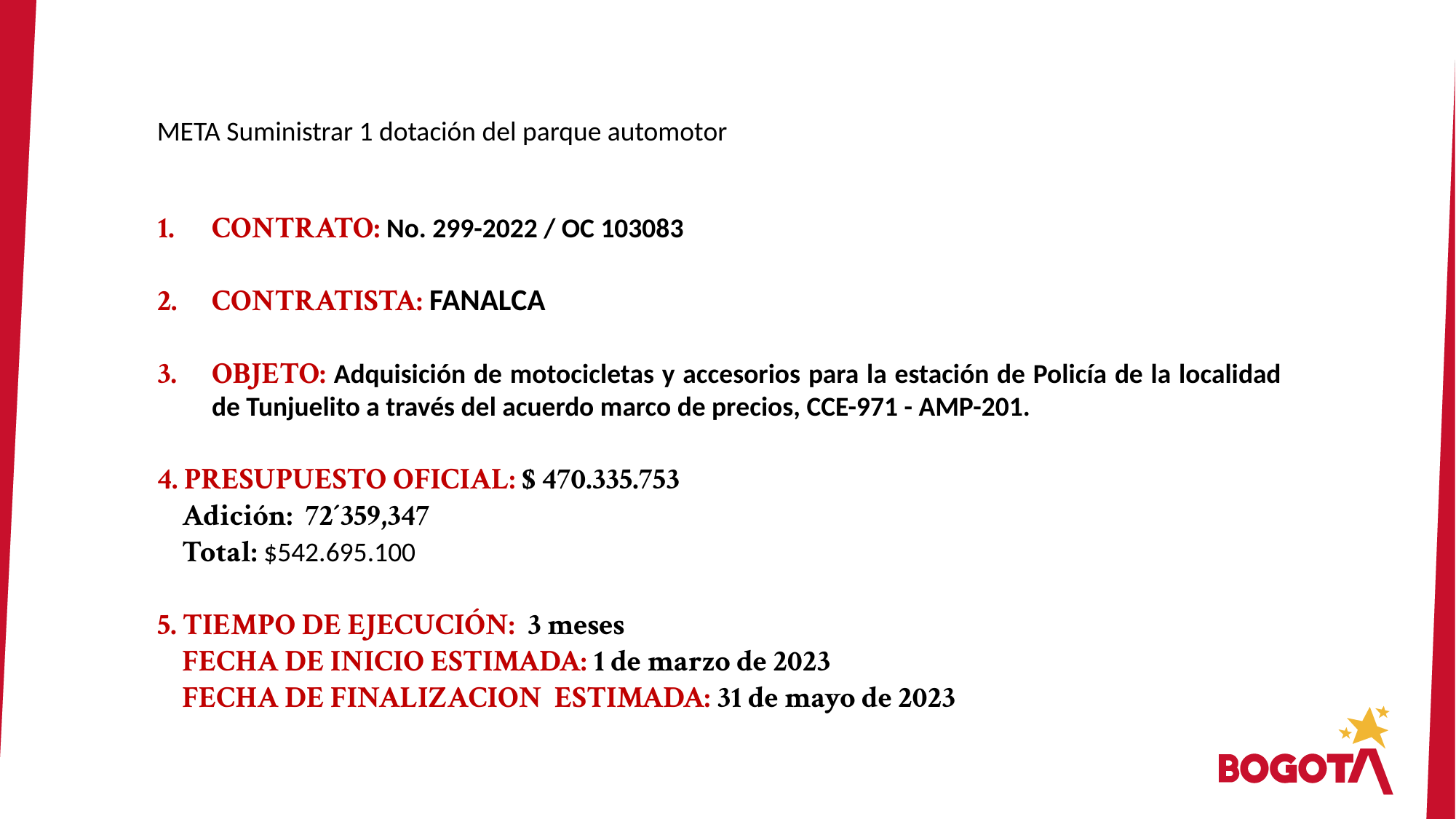

META Suministrar 1 dotación del parque automotor

CONTRATO: No. 299-2022 / OC 103083

CONTRATISTA: FANALCA

OBJETO: Adquisición de motocicletas y accesorios para la estación de Policía de la localidad de Tunjuelito a través del acuerdo marco de precios, CCE-971 - AMP-201.

4. PRESUPUESTO OFICIAL: $ 470.335.753
    Adición:  72´359,347
    Total: $542.695.100

5. TIEMPO DE EJECUCIÓN:  3 meses
    FECHA DE INICIO ESTIMADA: 1 de marzo de 2023
    FECHA DE FINALIZACION  ESTIMADA: 31 de mayo de 2023